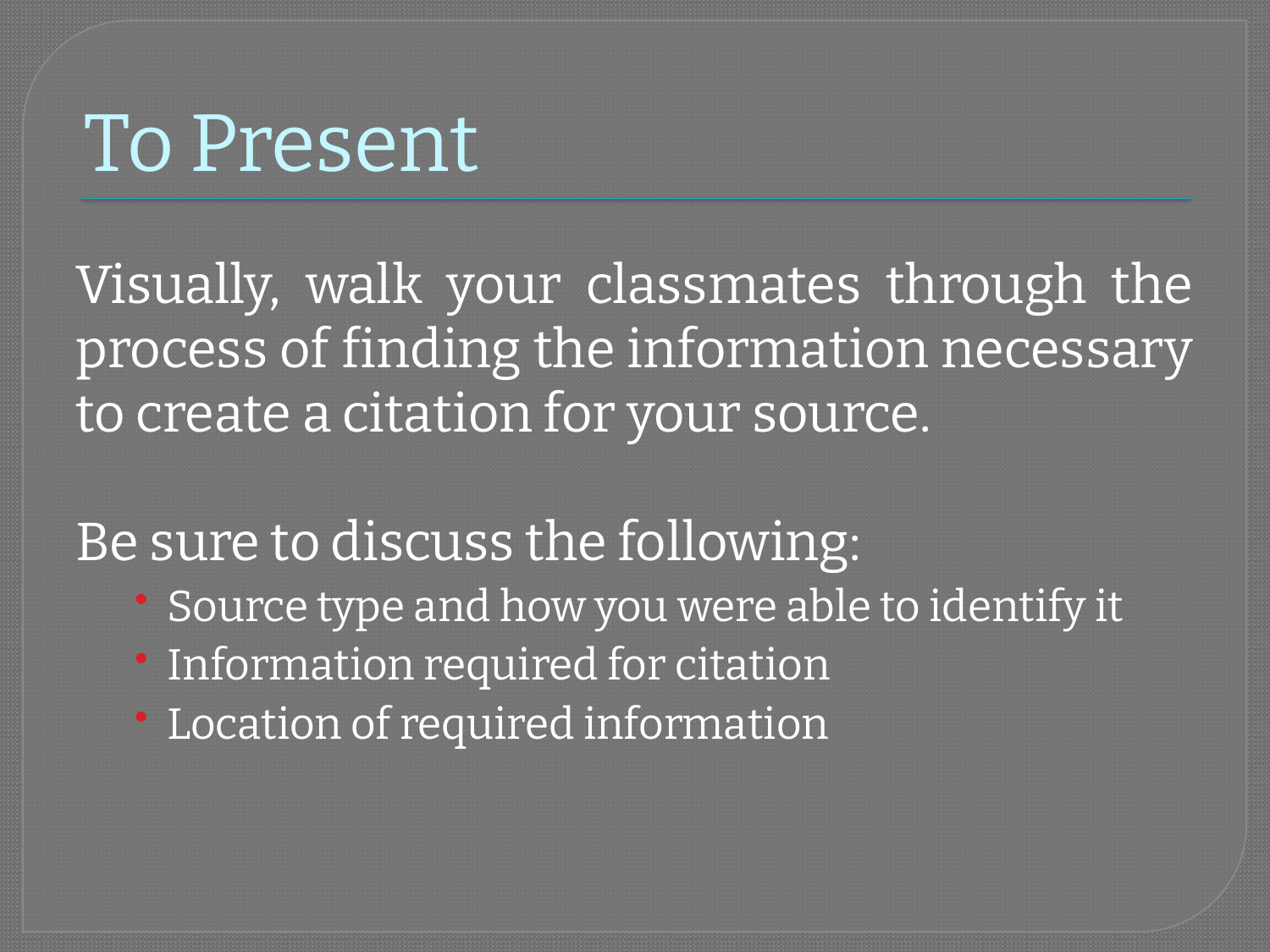

# To Present
Visually, walk your classmates through the process of finding the information necessary to create a citation for your source.

Be sure to discuss the following:
Source type and how you were able to identify it
Information required for citation
Location of required information